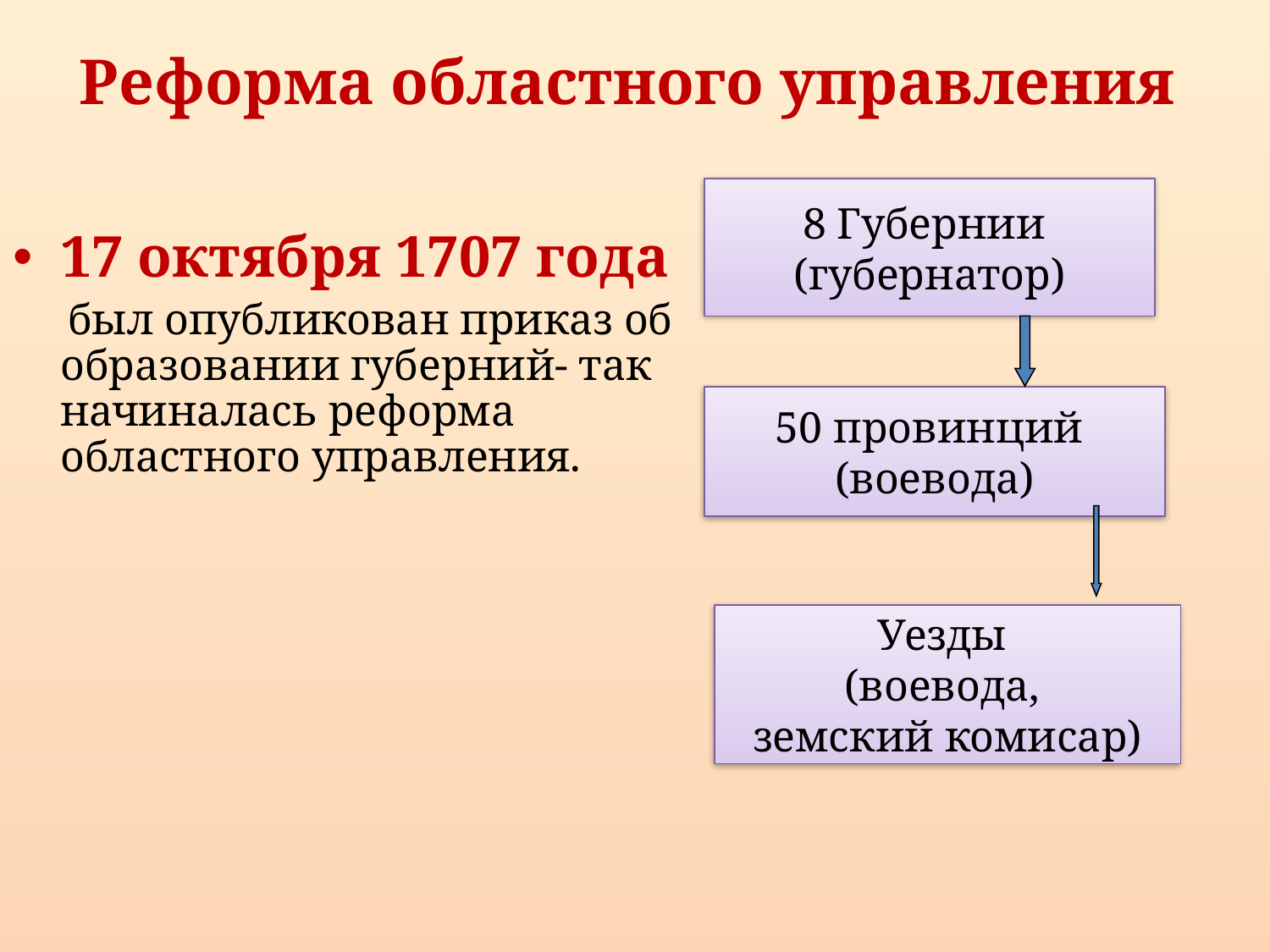

# Реформа областного управления
8 Губернии
(губернатор)
17 октября 1707 года
     был опубликован приказ об образовании губерний- так начиналась реформа областного управления.

50 провинций
(воевода)

Уезды
(воевода,
земский комисар)